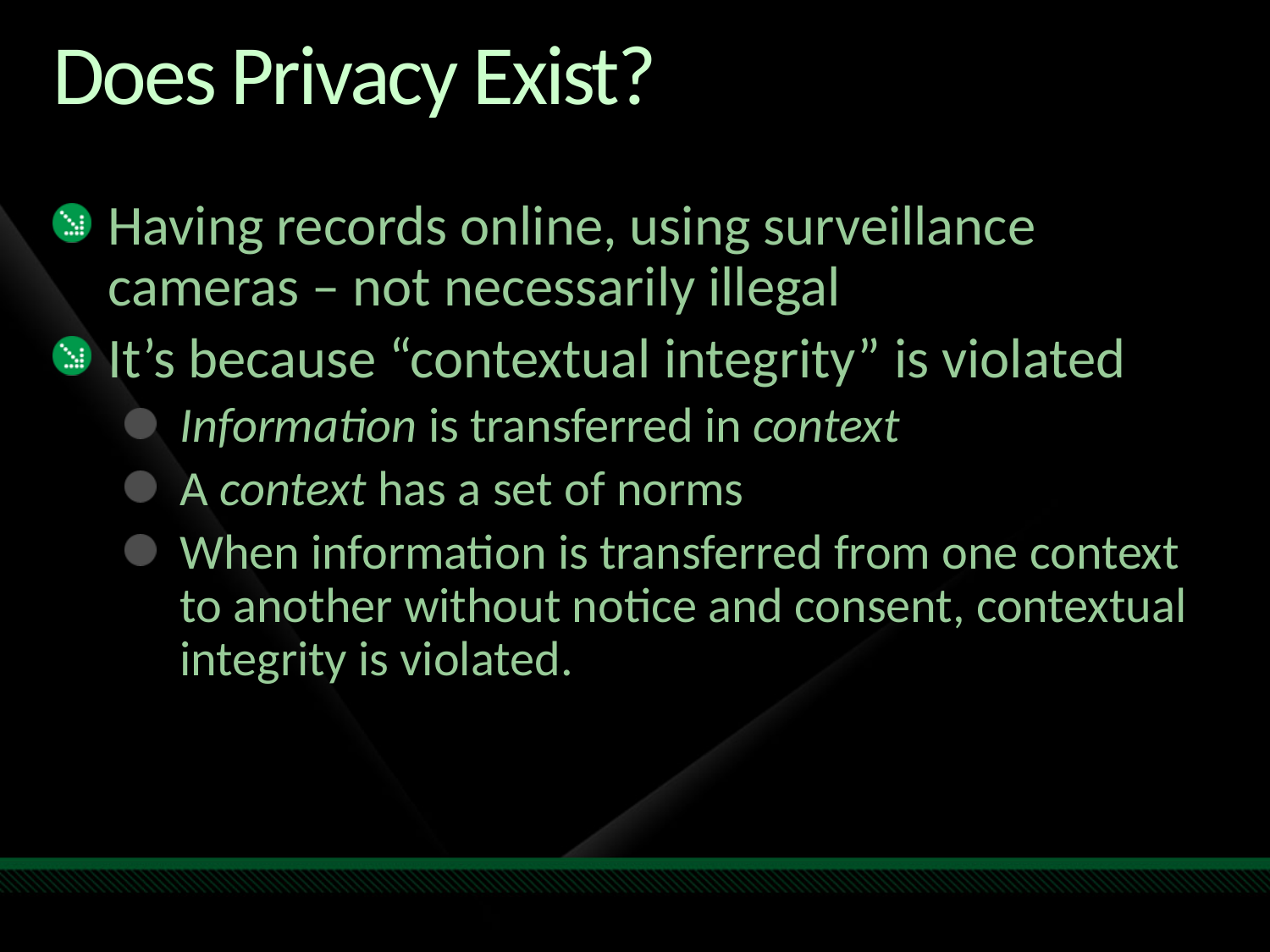

# Does Privacy Exist?
Having records online, using surveillance cameras – not necessarily illegal
It’s because “contextual integrity” is violated
Information is transferred in context
A context has a set of norms
When information is transferred from one context to another without notice and consent, contextual integrity is violated.